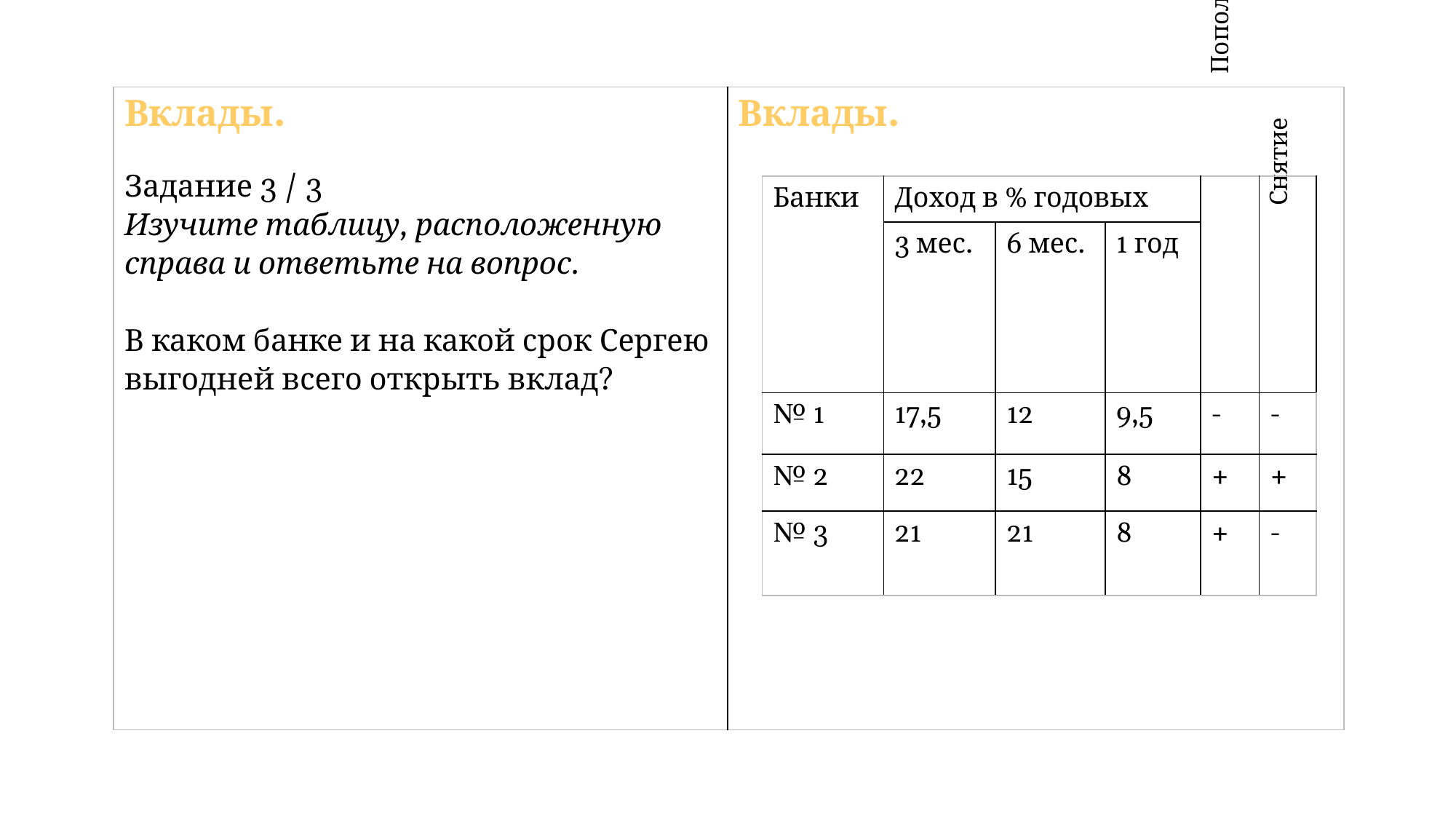

| Вклады. Задание 3 / 3 Изучите таблицу, расположенную справа и ответьте на вопрос. В каком банке и на какой срок Сергею выгодней всего открыть вклад? | Вклады. |
| --- | --- |
| Банки | Доход в % годовых |  |  | Пополнение | Снятие |
| --- | --- | --- | --- | --- | --- |
|  | 3 мес. | 6 мес. | 1 год |  |  |
| № 1 | 17,5 | 12 | 9,5 | - | - |
| № 2 | 22 | 15 | 8 | + | + |
| № 3 | 21 | 21 | 8 | + | - |